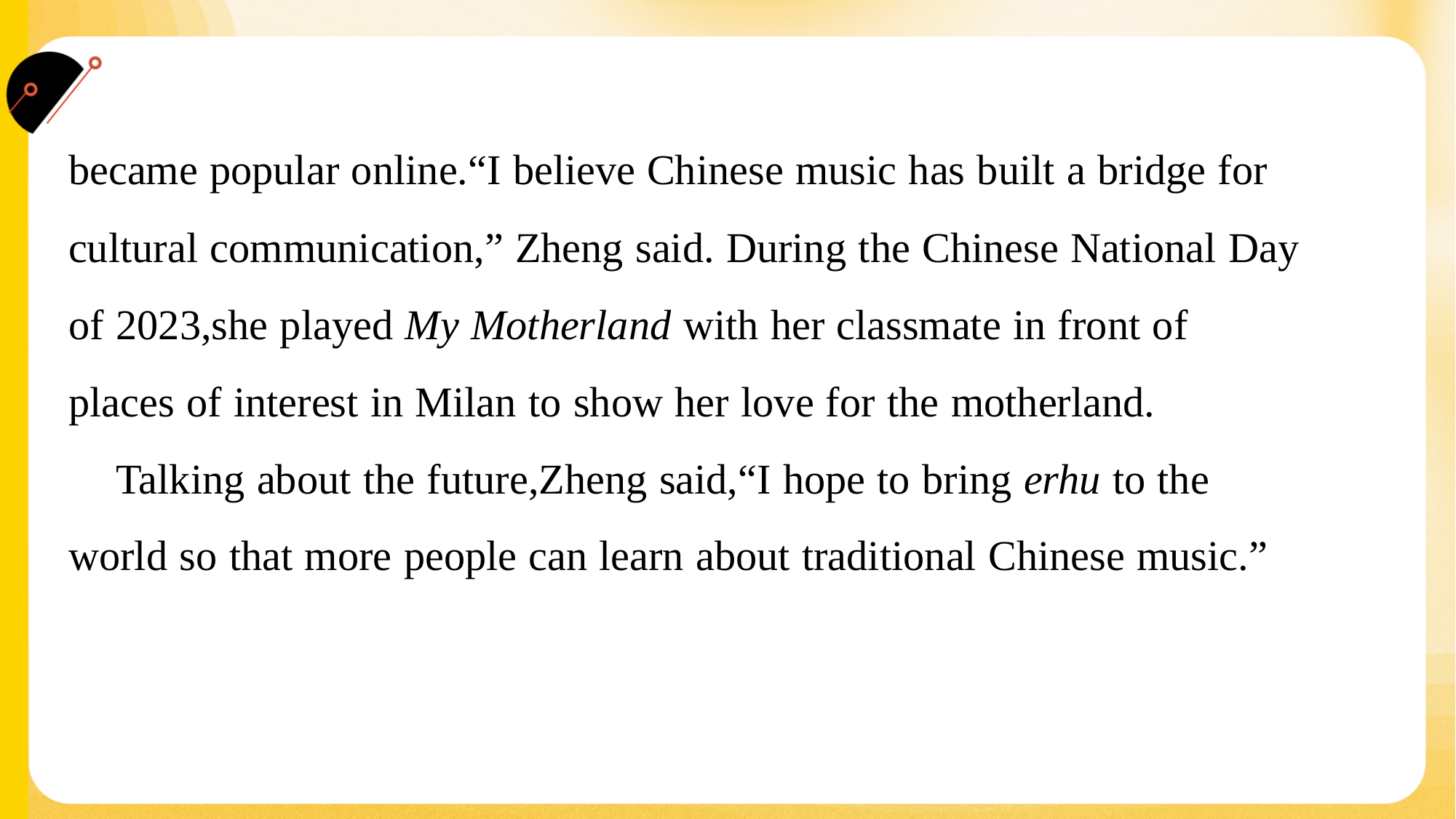

became popular online.“I believe Chinese music has built a bridge for
cultural communication,” Zheng said. During the Chinese National Day
of 2023,she played My Motherland with her classmate in front of
places of interest in Milan to show her love for the motherland.
    Talking about the future,Zheng said,“I hope to bring erhu to the
world so that more people can learn about traditional Chinese music.”#1.4